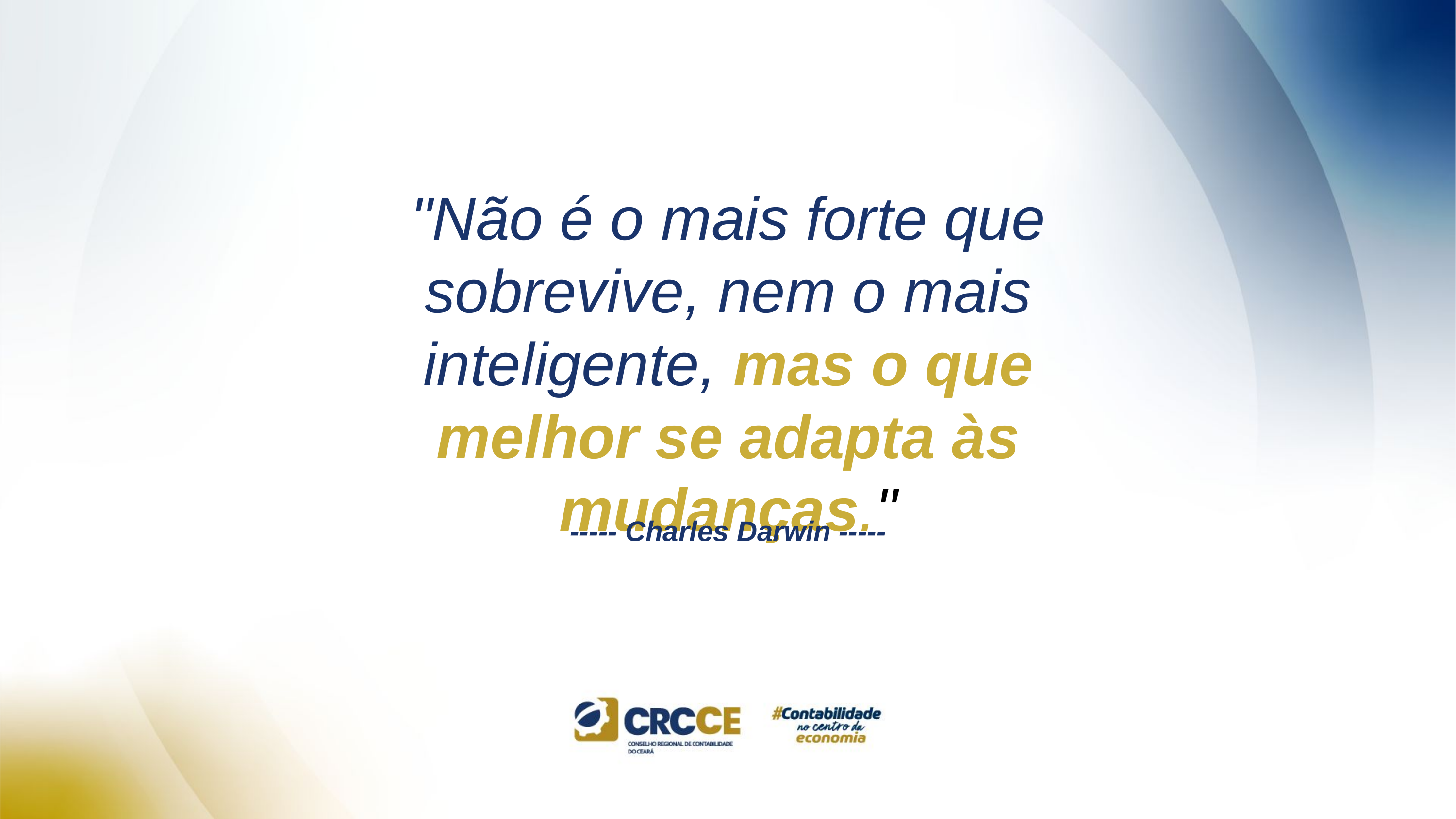

"Não é o mais forte que sobrevive, nem o mais inteligente, mas o que melhor se adapta às mudanças."
----- Charles Darwin -----